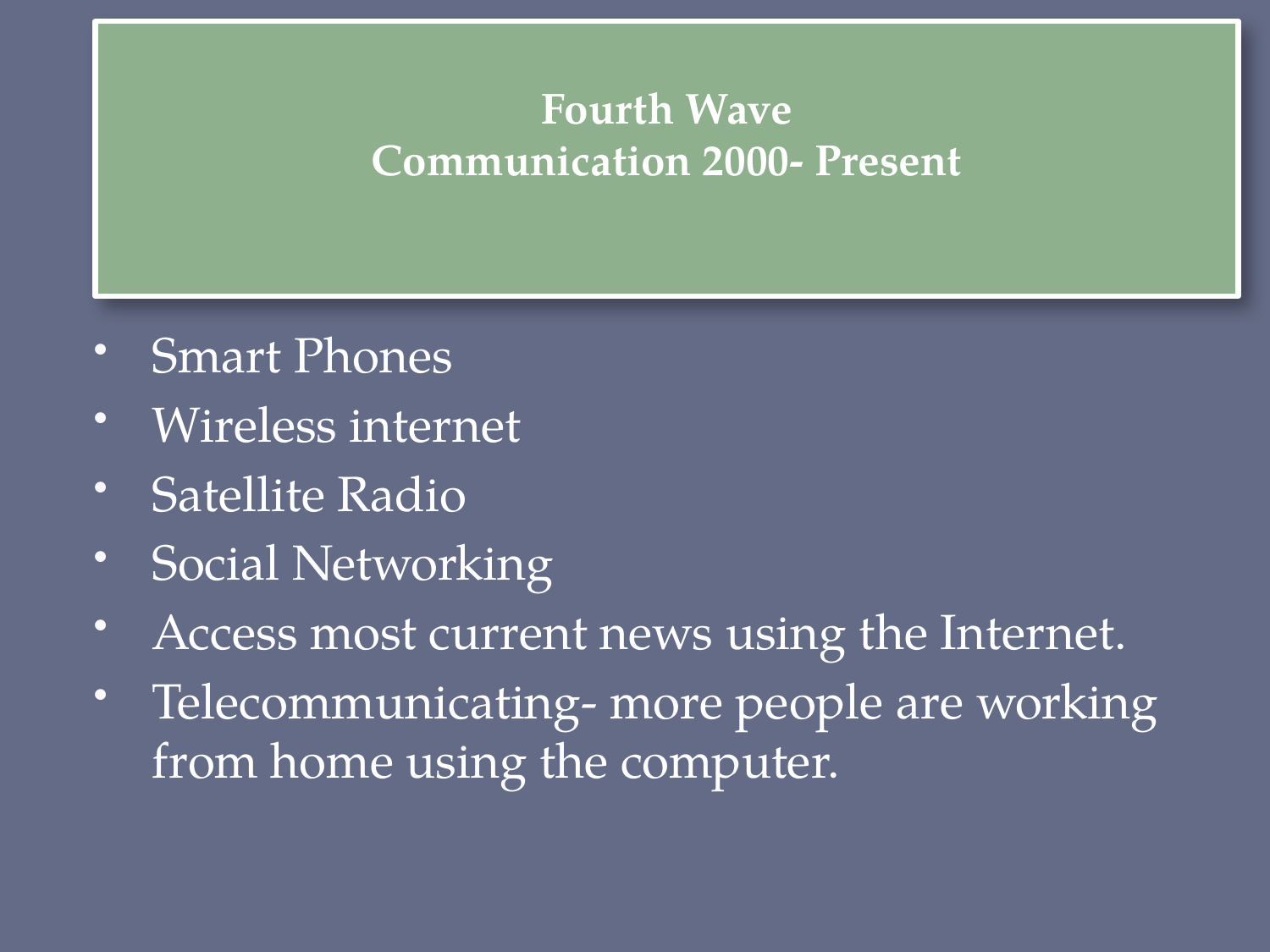

# Fourth Wave Communication 2000- Present
Smart Phones
Wireless internet
Satellite Radio
Social Networking
Access most current news using the Internet.
Telecommunicating- more people are working from home using the computer.